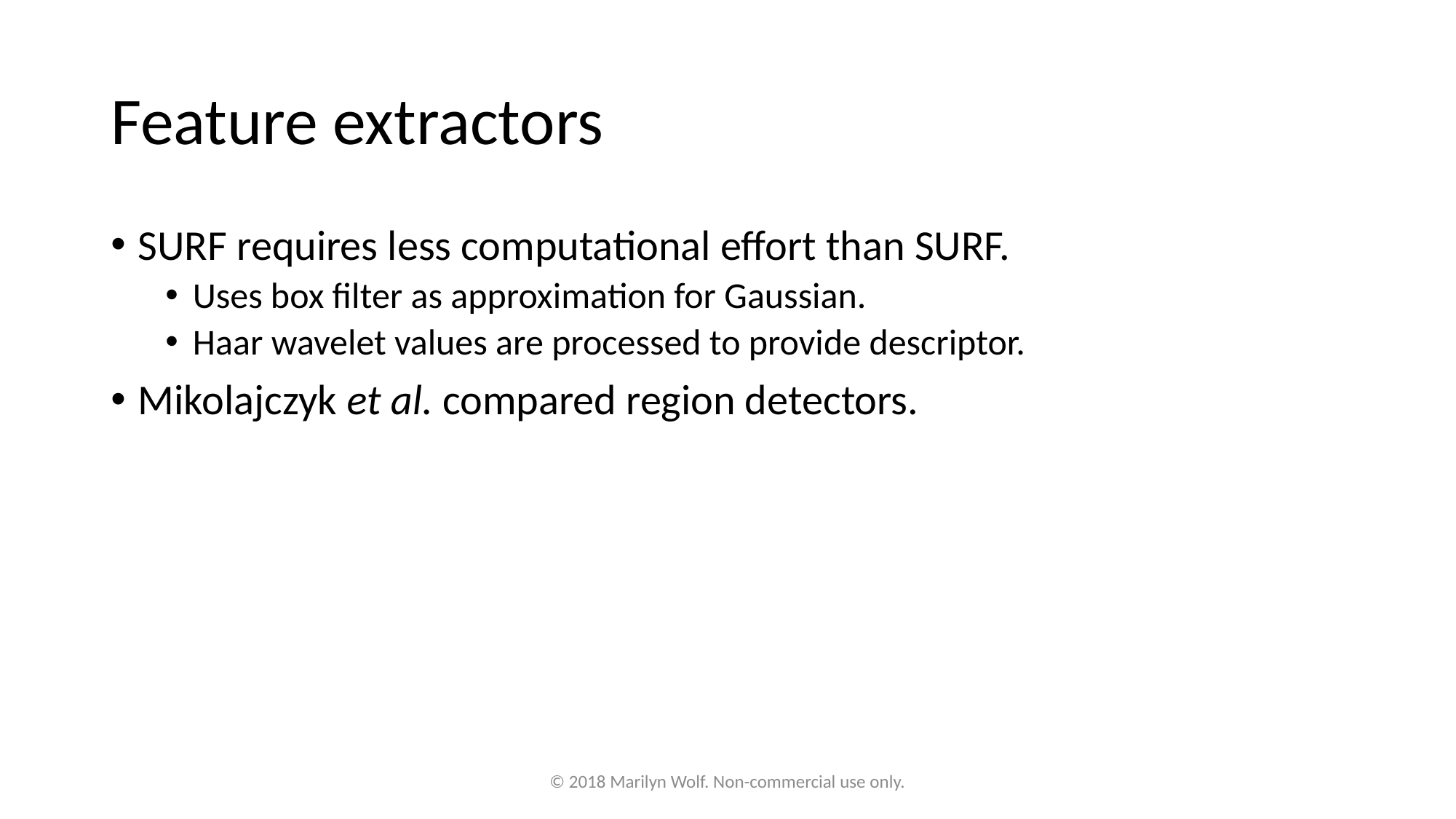

# Feature extractors
SURF requires less computational effort than SURF.
Uses box filter as approximation for Gaussian.
Haar wavelet values are processed to provide descriptor.
Mikolajczyk et al. compared region detectors.
© 2018 Marilyn Wolf. Non-commercial use only.